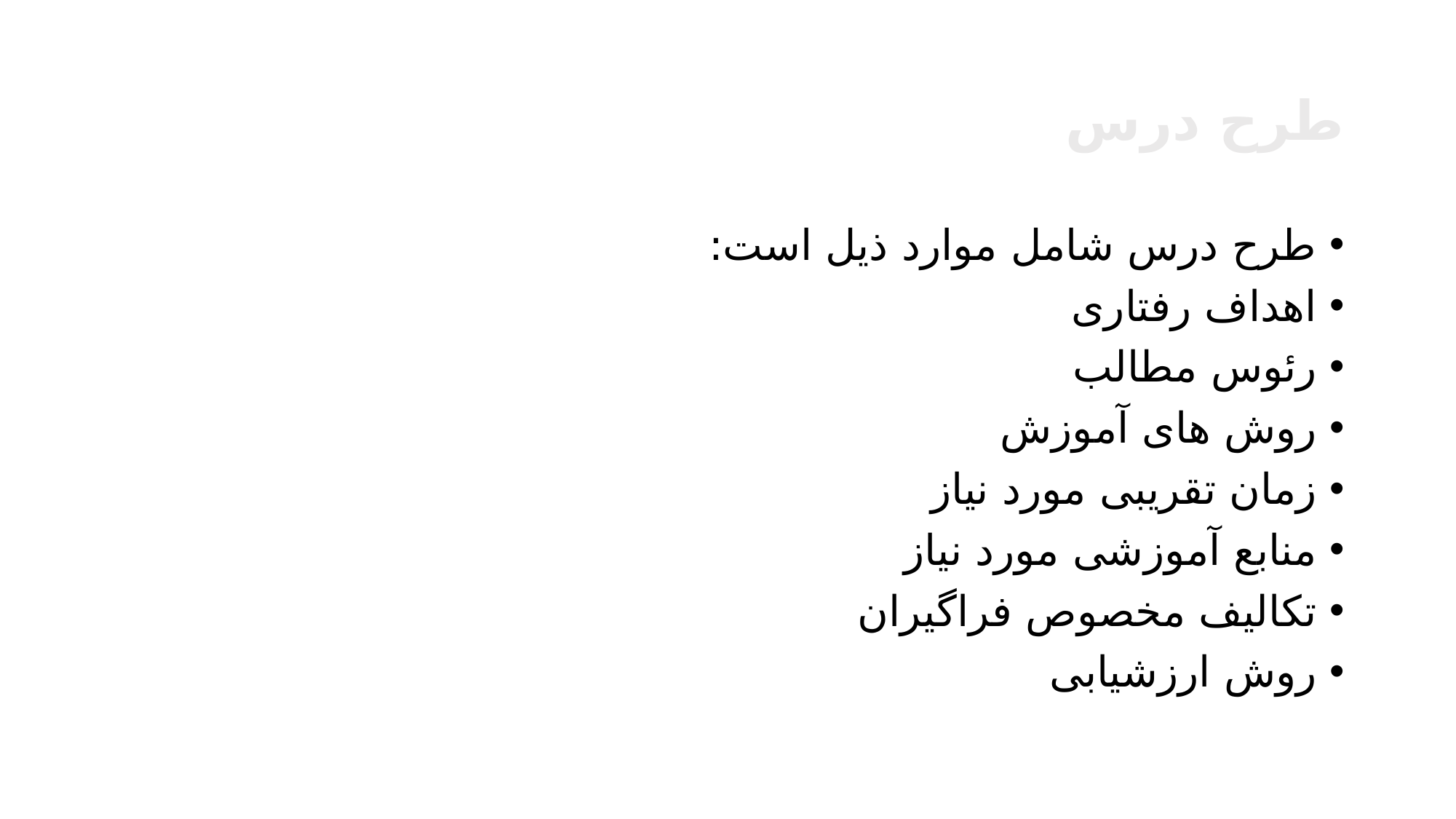

# طرح درس
طرح درس شامل موارد ذیل است:
اهداف رفتاری
رئوس مطالب
روش های آموزش
زمان تقریبی مورد نیاز
منابع آموزشی مورد نیاز
تکالیف مخصوص فراگیران
روش ارزشیابی